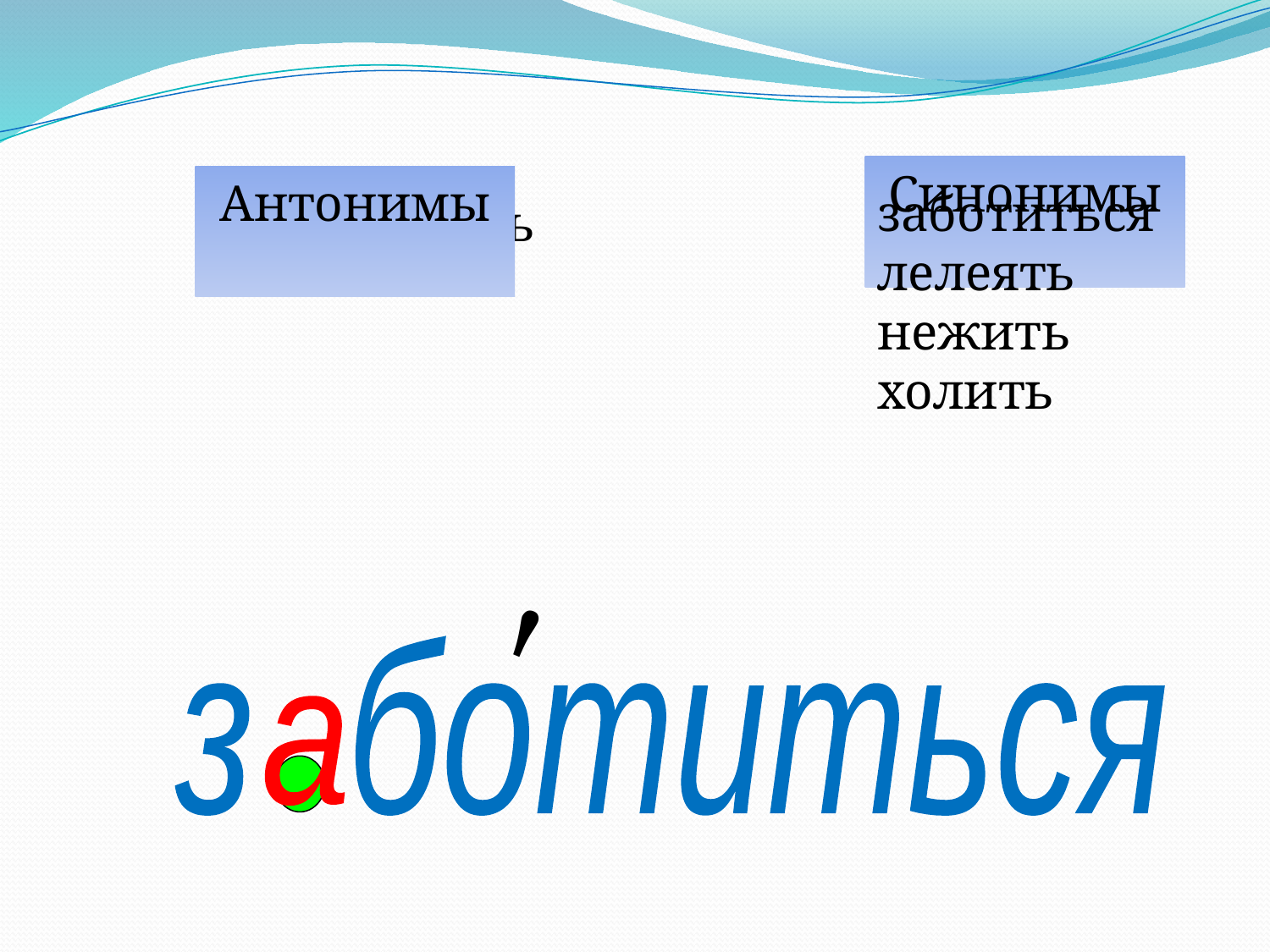

Синонимы

Антонимы

заботиться
лелеять
нежить
холить
пренебрегать
′
з  ботиться
а